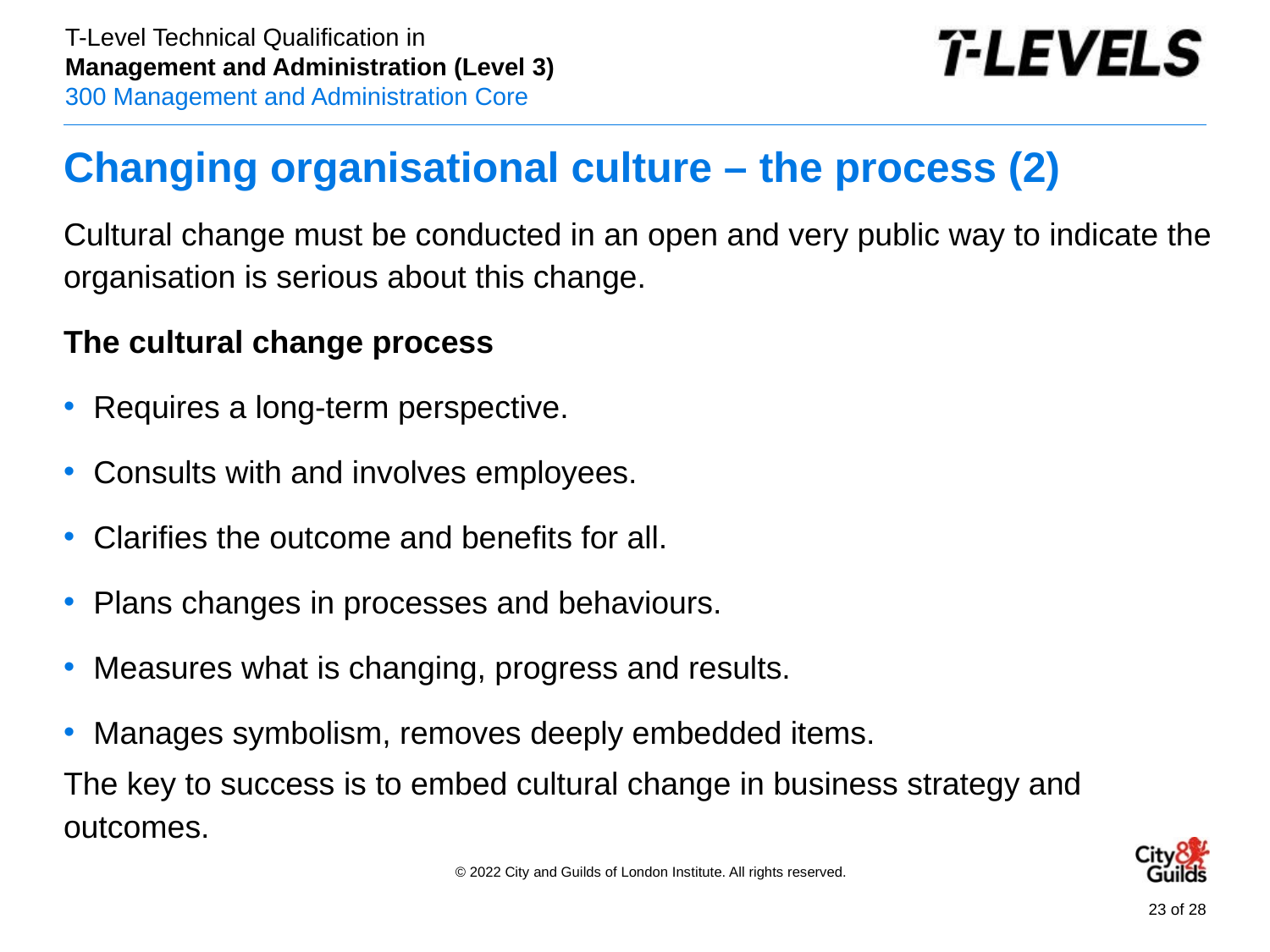

# Changing organisational culture – the process (2)
Cultural change must be conducted in an open and very public way to indicate the organisation is serious about this change.
The cultural change process
Requires a long-term perspective.
Consults with and involves employees.
Clarifies the outcome and benefits for all.
Plans changes in processes and behaviours.
Measures what is changing, progress and results.
Manages symbolism, removes deeply embedded items.
The key to success is to embed cultural change in business strategy and outcomes.